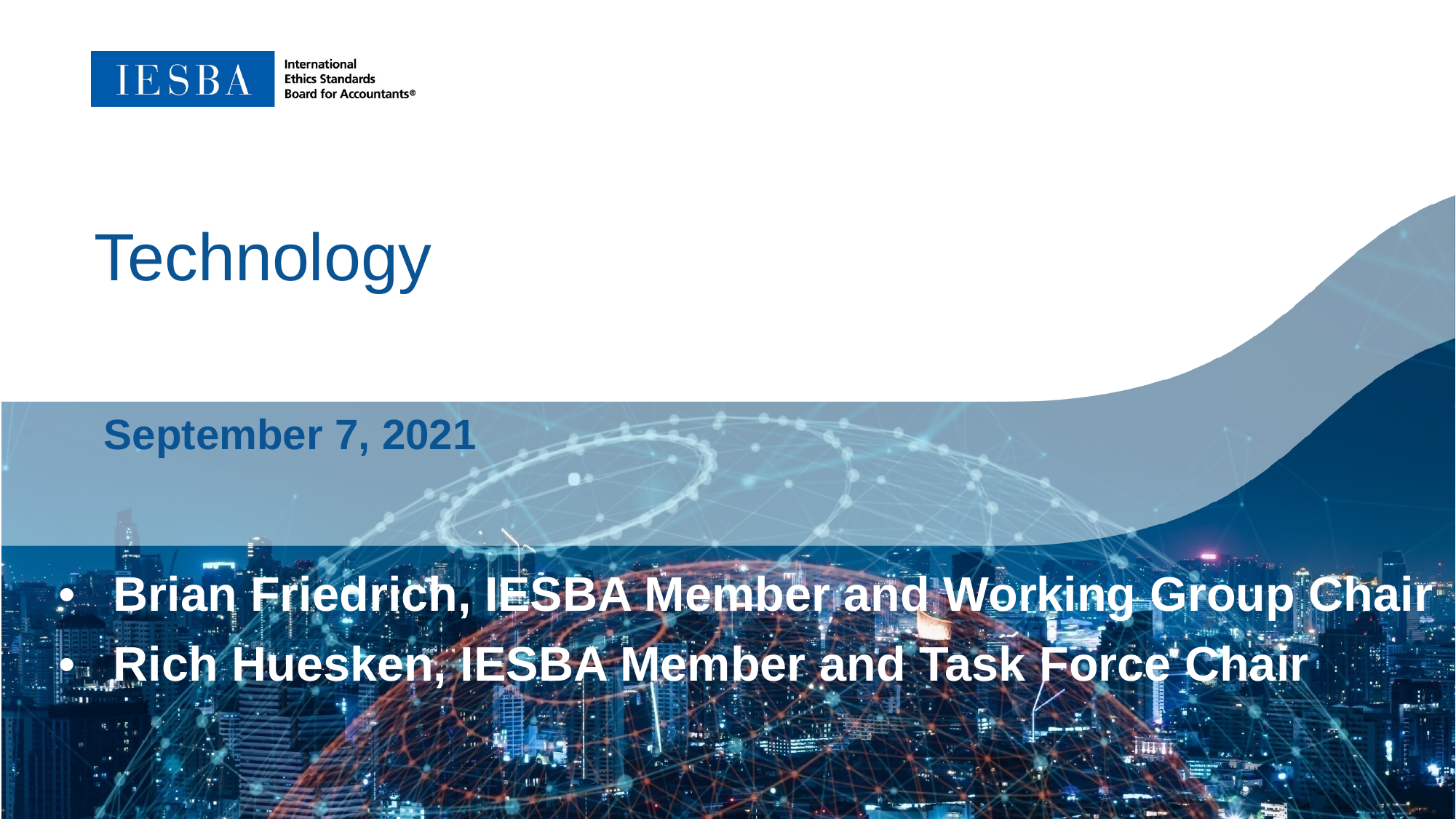

Technology
September 7, 2021
Brian Friedrich, IESBA Member and Working Group Chair
Rich Huesken, IESBA Member and Task Force Chair